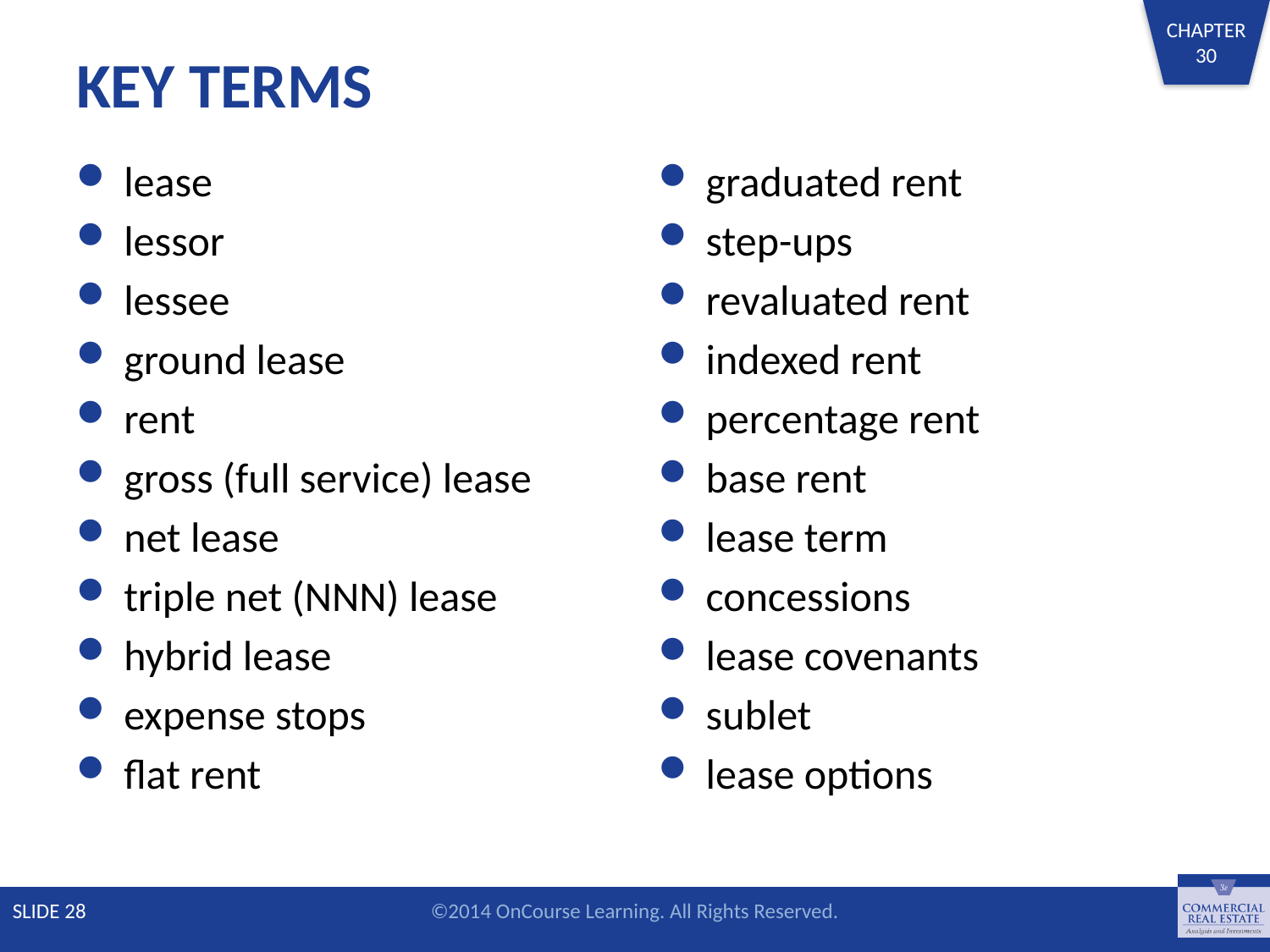

# KEY TERMS
lease
lessor
lessee
ground lease
rent
gross (full service) lease
net lease
triple net (NNN) lease
hybrid lease
expense stops
flat rent
graduated rent
step-ups
revaluated rent
indexed rent
percentage rent
base rent
lease term
concessions
lease covenants
sublet
lease options
SLIDE 28